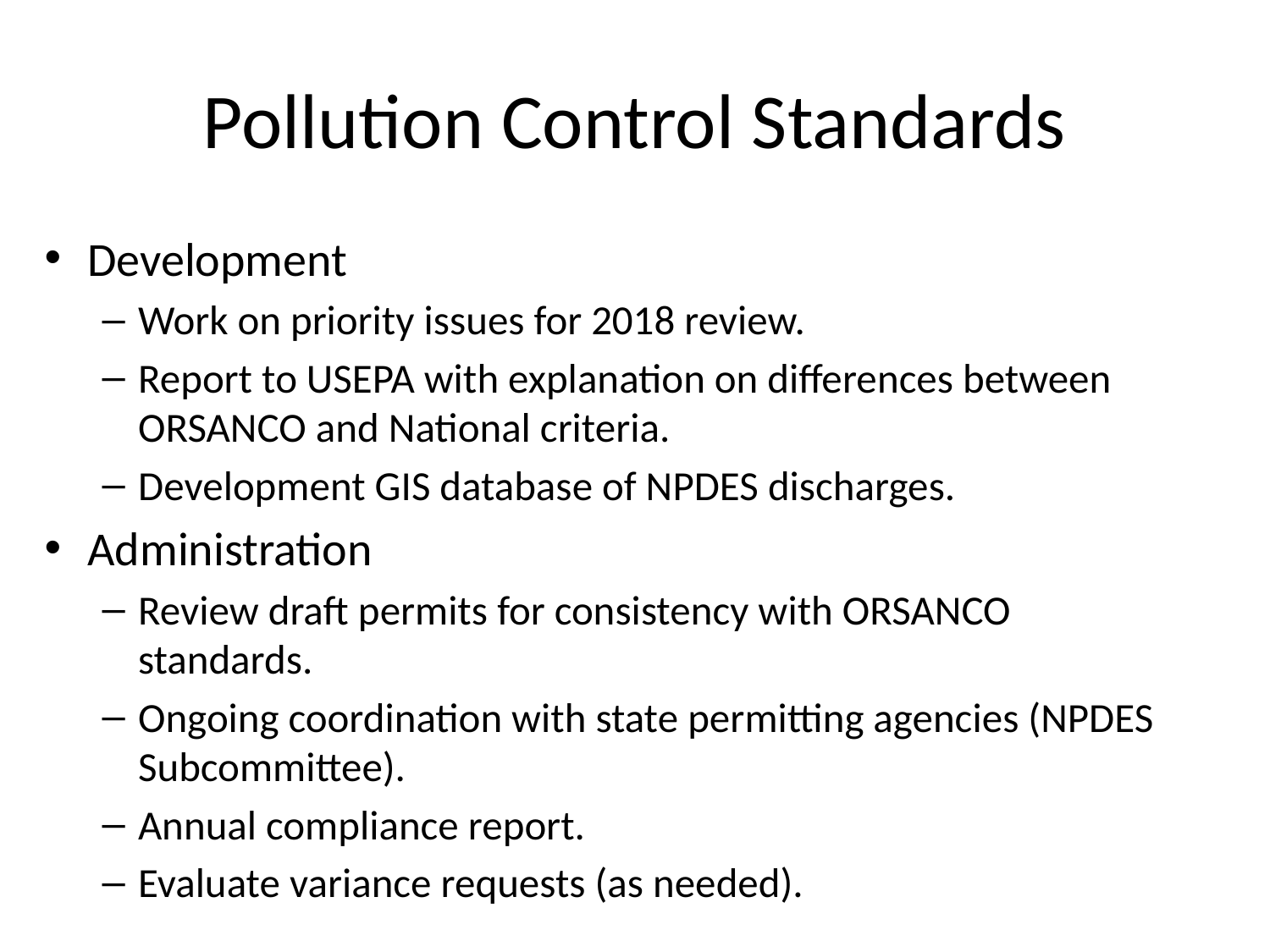

# Pollution Control Standards
Development
Work on priority issues for 2018 review.
Report to USEPA with explanation on differences between ORSANCO and National criteria.
Development GIS database of NPDES discharges.
Administration
Review draft permits for consistency with ORSANCO standards.
Ongoing coordination with state permitting agencies (NPDES Subcommittee).
Annual compliance report.
Evaluate variance requests (as needed).